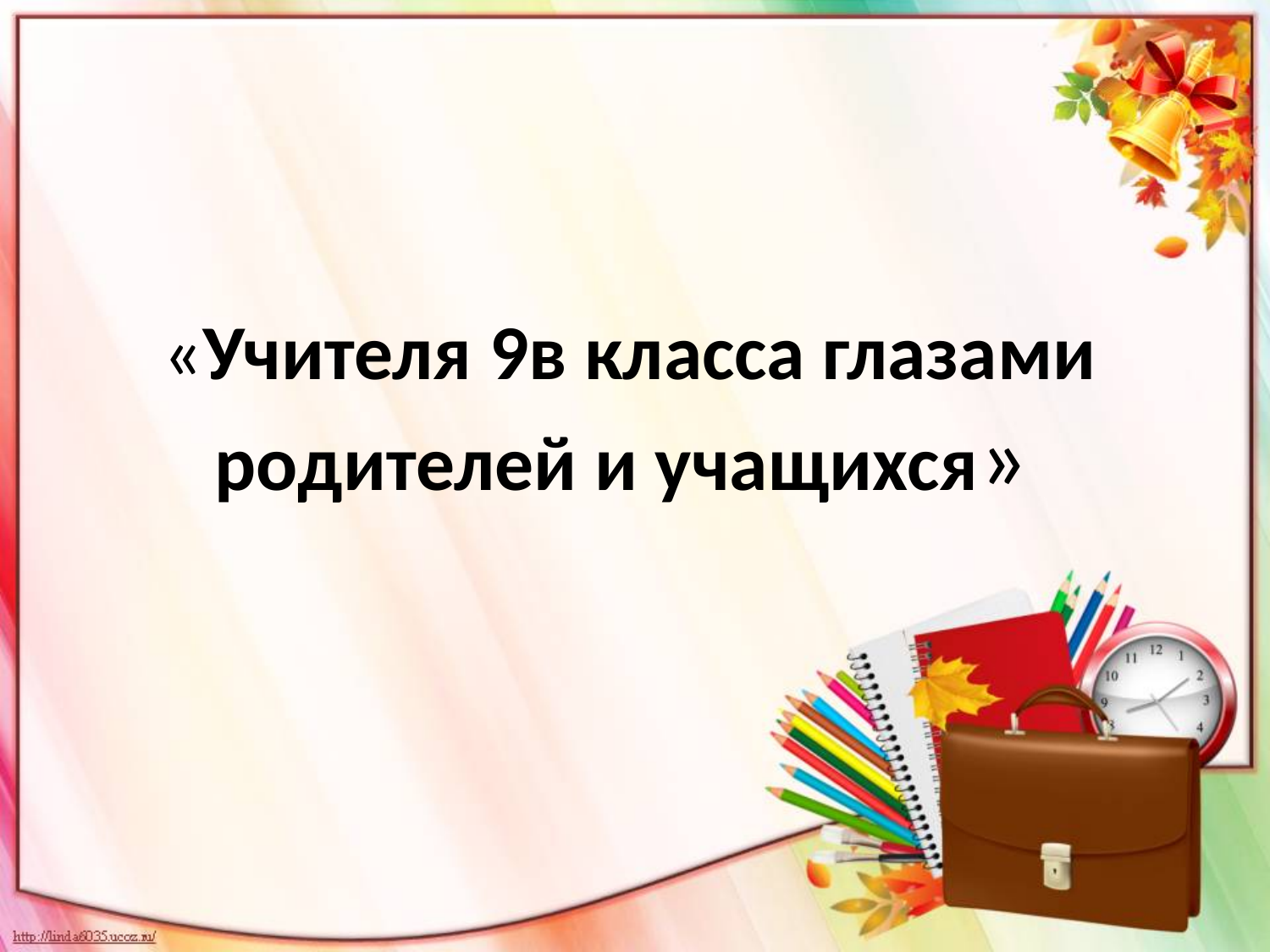

# «Учителя 9в класса глазами родителей и учащихся»